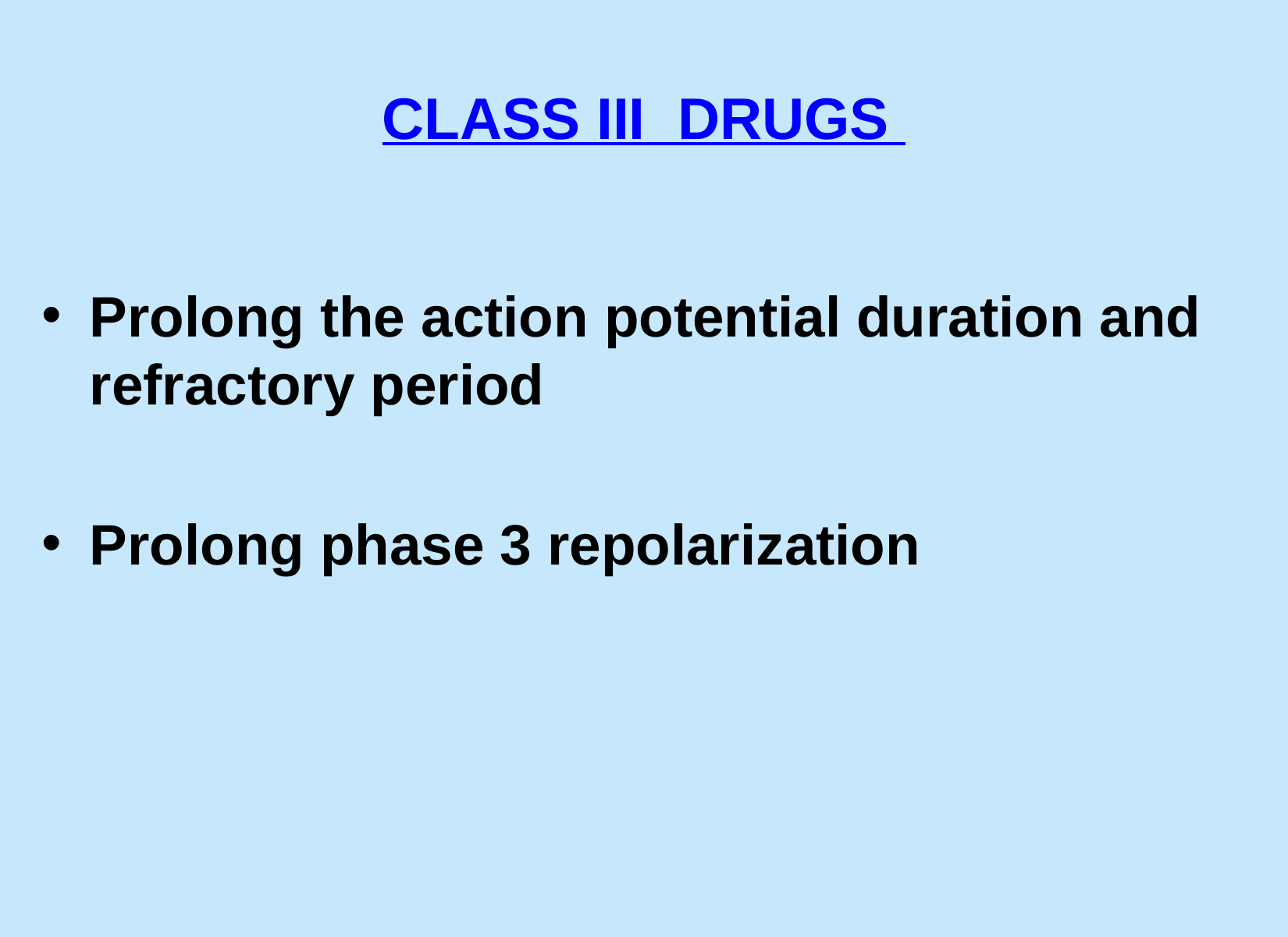

# CLASS III  DRUGS

Prolong the action potential duration and refractory period

Prolong phase 3 repolarization